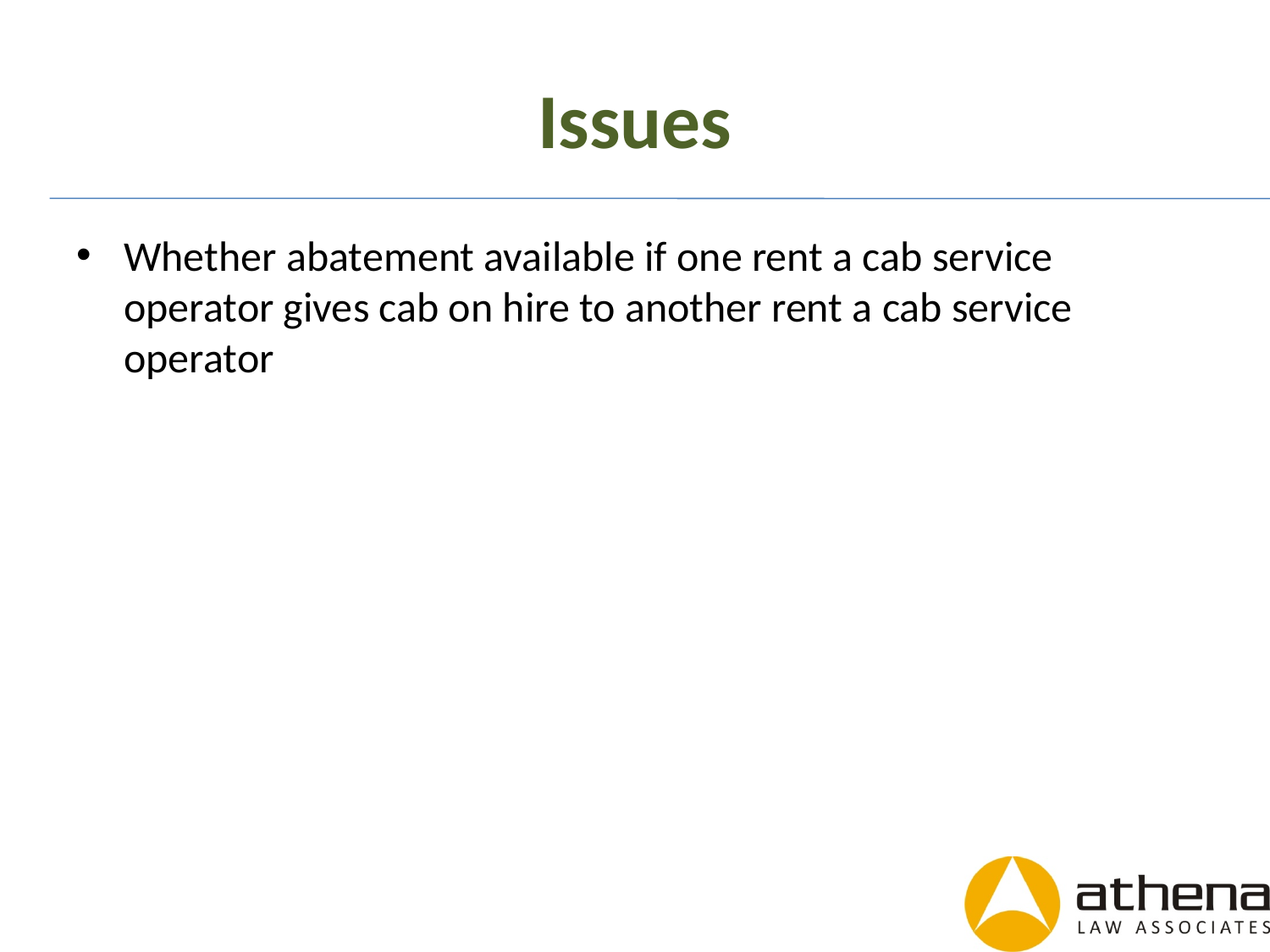

# Issues
Whether abatement available if one rent a cab service operator gives cab on hire to another rent a cab service operator